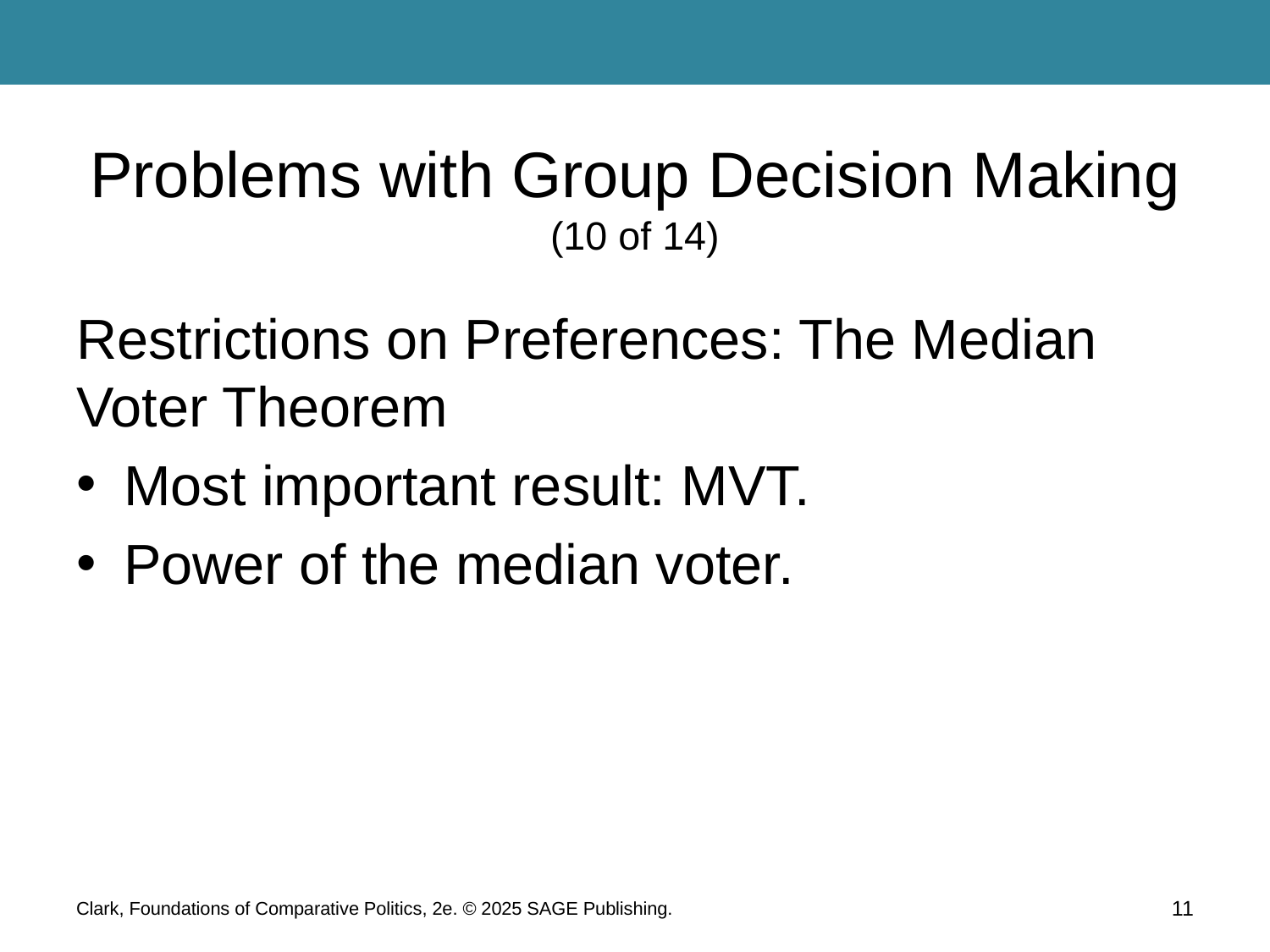

# Problems with Group Decision Making (10 of 14)
Restrictions on Preferences: The Median Voter Theorem
Most important result: MVT.
Power of the median voter.
Clark, Foundations of Comparative Politics, 2e. © 2025 SAGE Publishing.
11